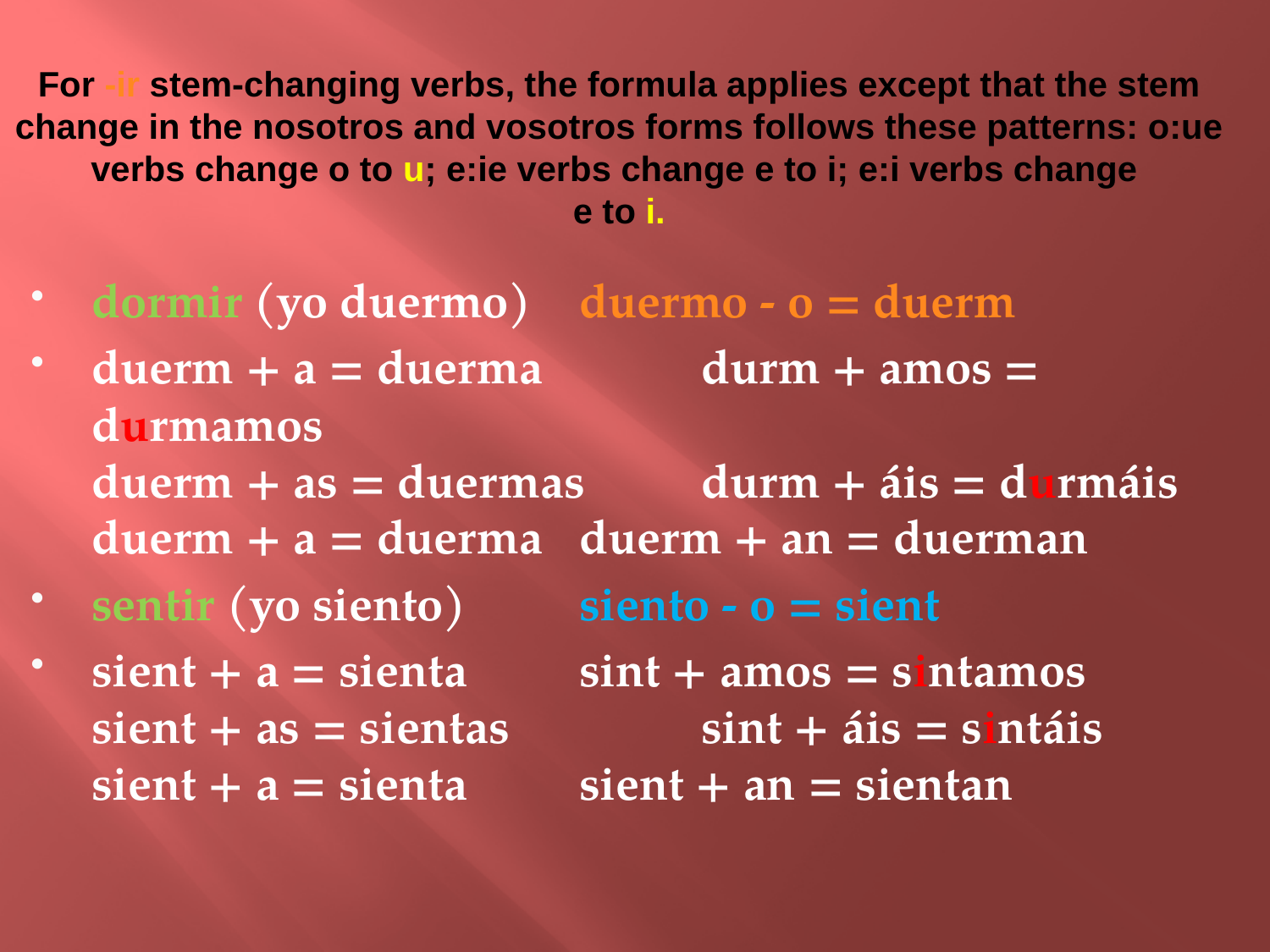

# For -ir stem-changing verbs, the formula applies except that the stem change in the nosotros and vosotros forms follows these patterns: o:ue verbs change o to u; e:ie verbs change e to i; e:i verbs change e to i.
dormir (yo duermo)	duermo - o = duerm
duerm + a = duerma	 	durm + amos = durmamos
duerm + as = duermas	durm + áis = durmáis
duerm + a = duerma		duerm + an = duerman
sentir (yo siento)	siento - o = sient
sient + a = sienta		sint + amos = sintamos
sient + as = sientas	 	sint + áis = sintáis
sient + a = sienta		sient + an = sientan